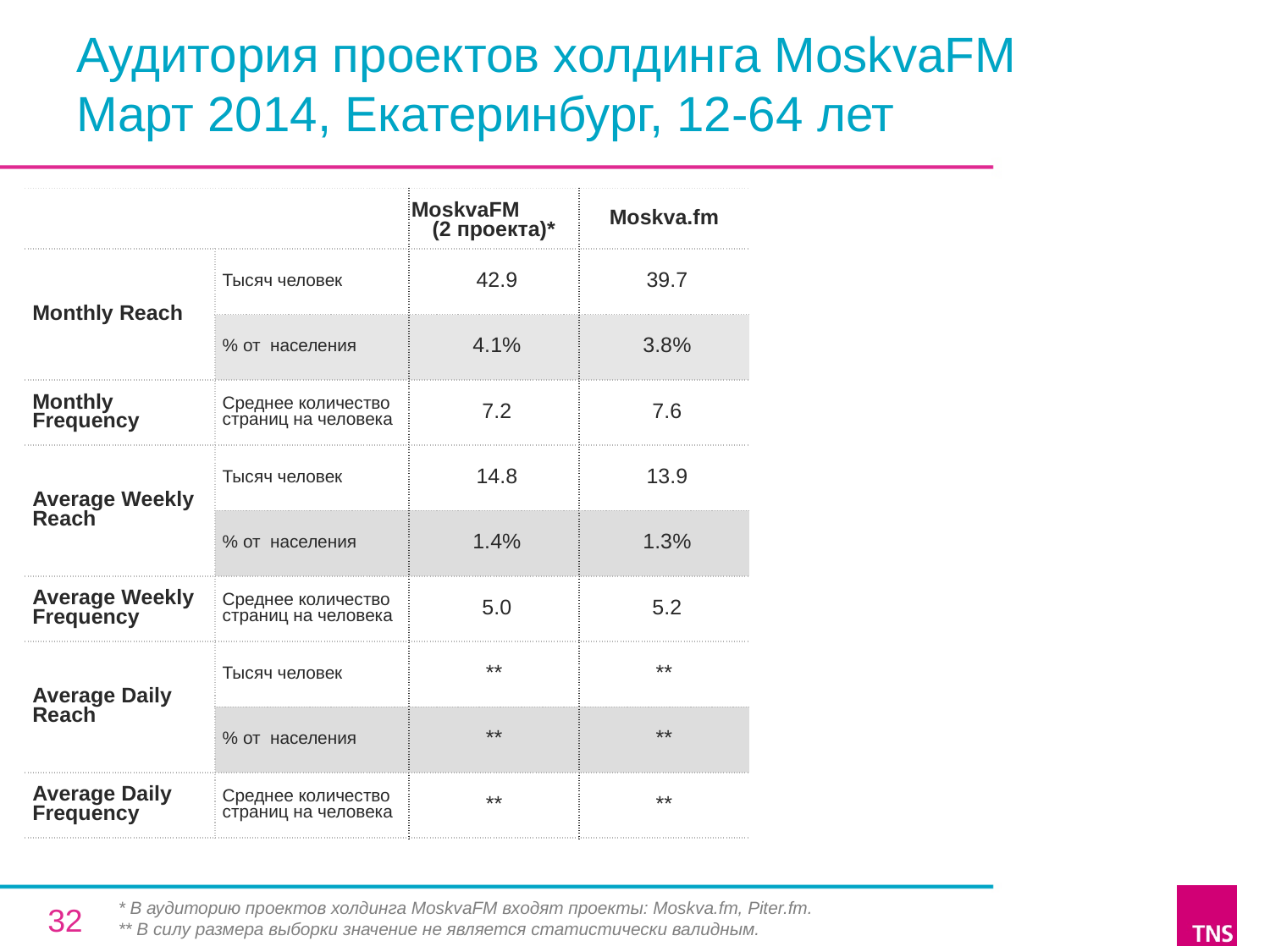

# Аудитория проектов холдинга MoskvaFM Март 2014, Екатеринбург, 12-64 лет
|  |  | MoskvaFM (2 проекта)\* | Moskva.fm |
| --- | --- | --- | --- |
| Monthly Reach | Тысяч человек | 42.9 | 39.7 |
|  | % от населения | 4.1% | 3.8% |
| Monthly Frequency | Среднее количество страниц на человека | 7.2 | 7.6 |
| Average Weekly Reach | Тысяч человек | 14.8 | 13.9 |
|  | % от населения | 1.4% | 1.3% |
| Average Weekly Frequency | Среднее количество страниц на человека | 5.0 | 5.2 |
| Average Daily Reach | Тысяч человек | \*\* | \*\* |
|  | % от населения | \*\* | \*\* |
| Average Daily Frequency | Среднее количество страниц на человека | \*\* | \*\* |
* В аудиторию проектов холдинга MoskvaFM входят проекты: Moskva.fm, Piter.fm.
** В силу размера выборки значение не является статистически валидным.
32